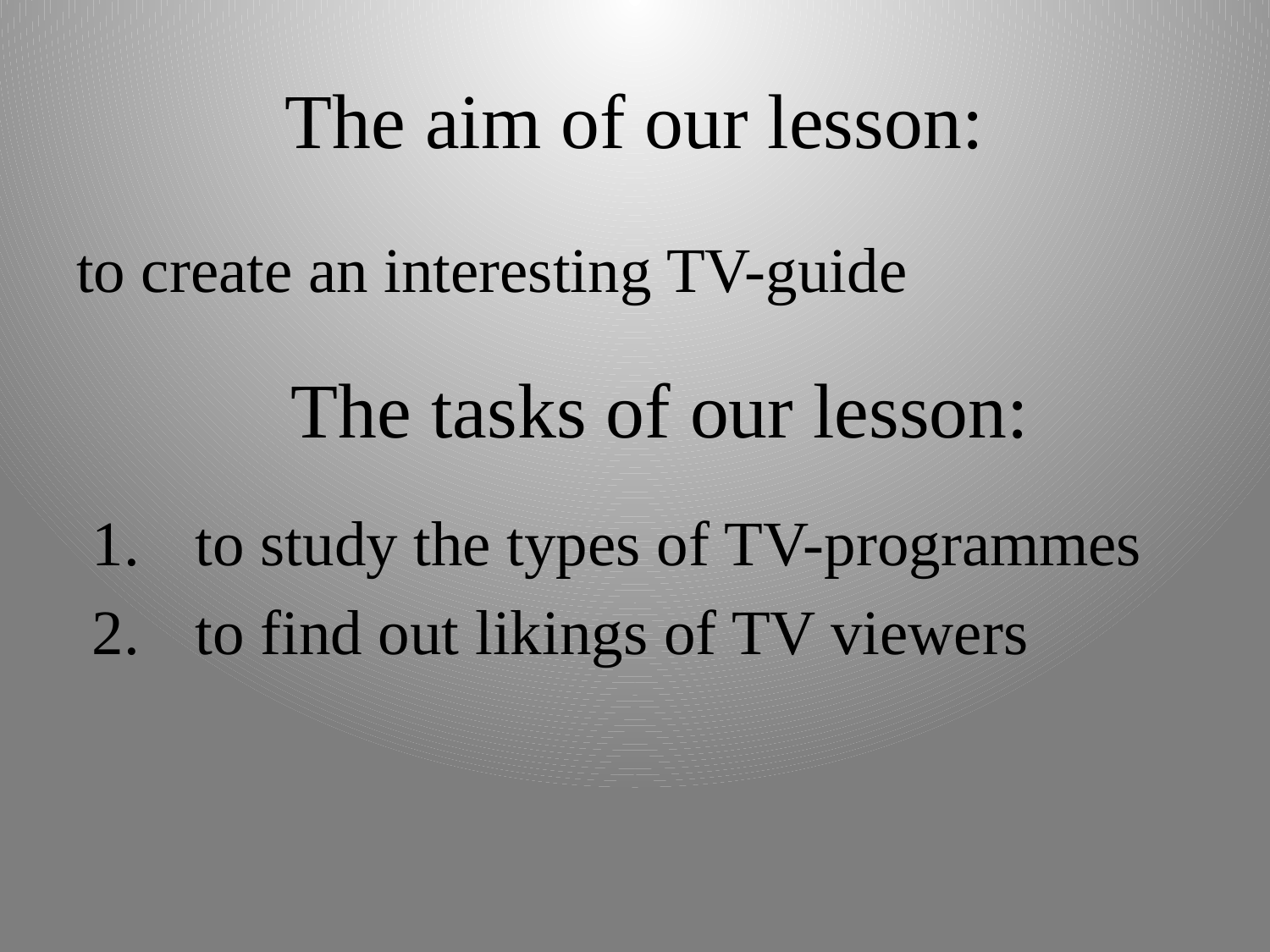

# The aim of our lesson:
to create an interesting TV-guide
The tasks of our lesson:
to study the types of TV-programmes
to find out likings of TV viewers